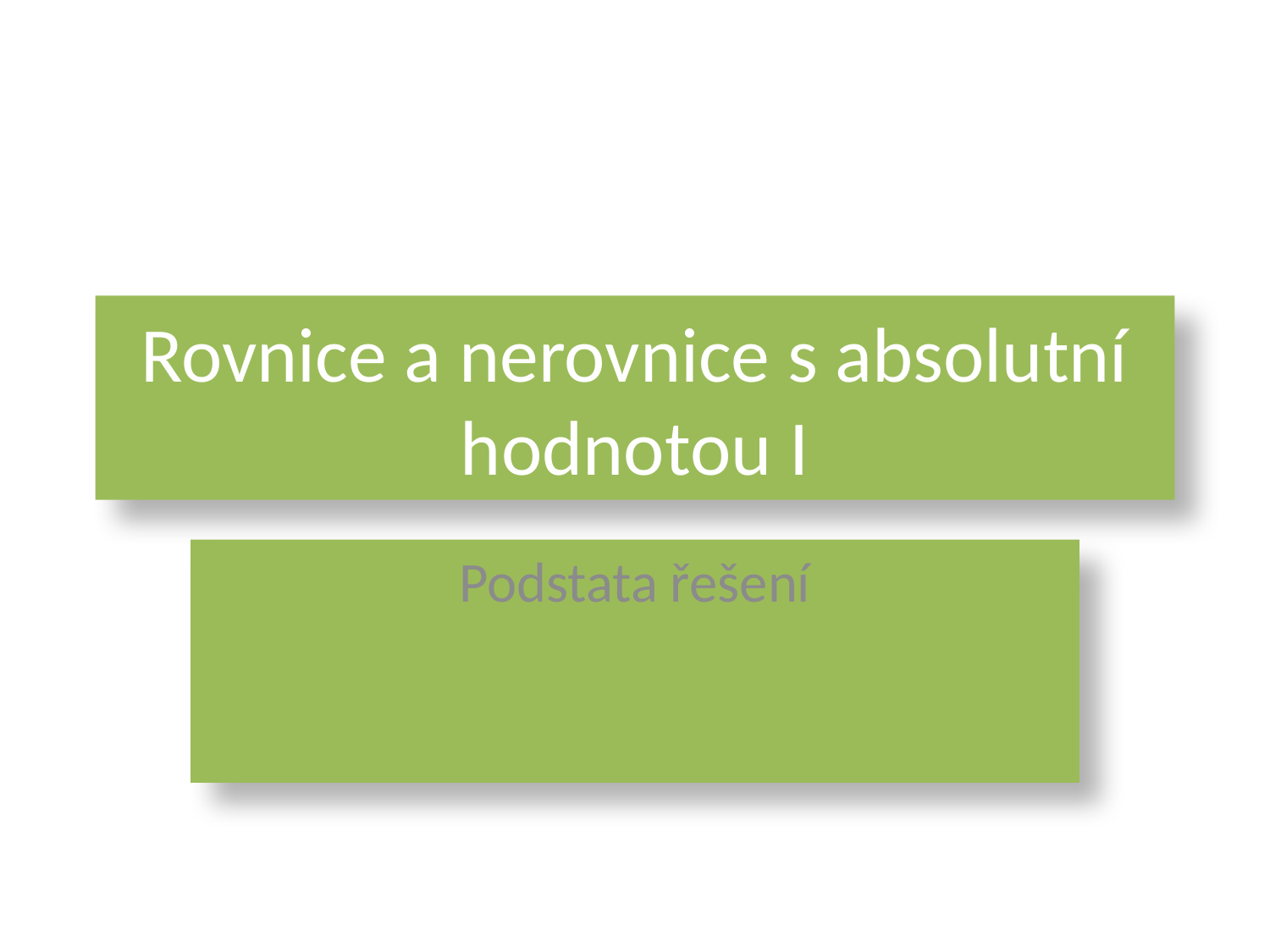

# Rovnice a nerovnice s absolutní hodnotou I
Podstata řešení